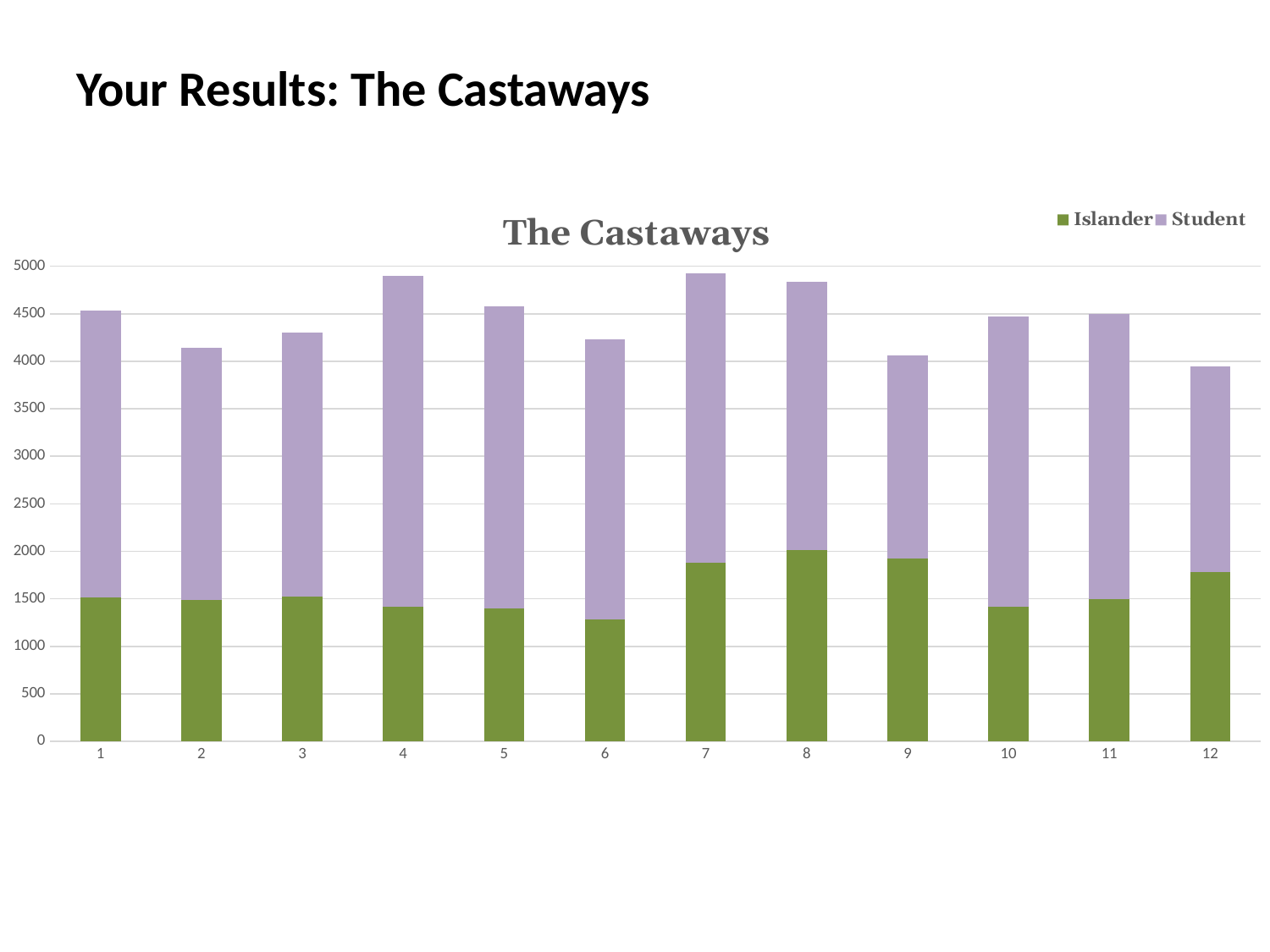

# Your Results: The Castaways

### Chart: The Castaways

| Category | Islander | Student |
|---|---|---|